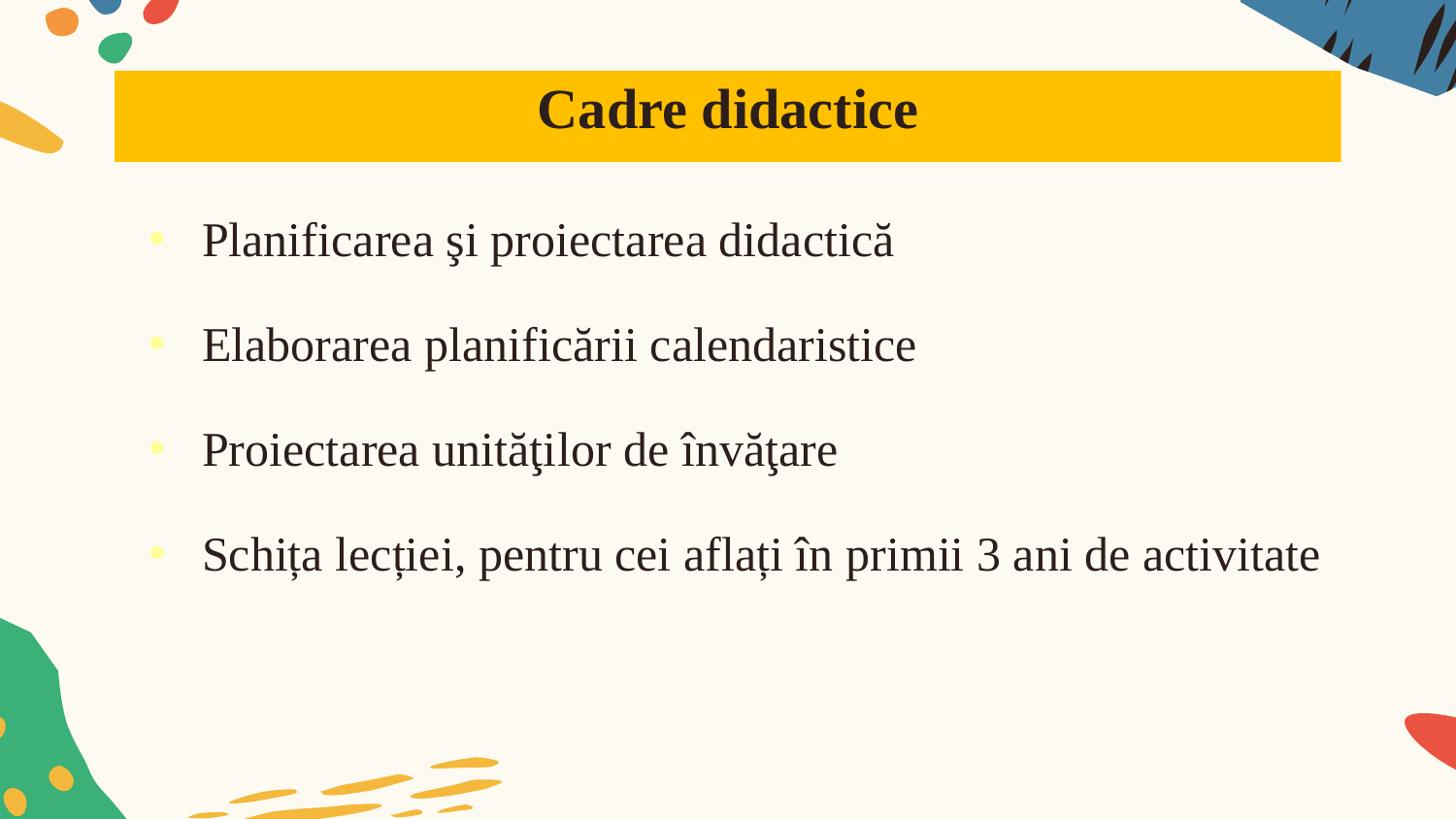

# Cadre didactice
Planificarea şi proiectarea didactică

Elaborarea planificării calendaristice

Proiectarea unităţilor de învăţare

Schița lecției, pentru cei aflați în primii 3 ani de activitate